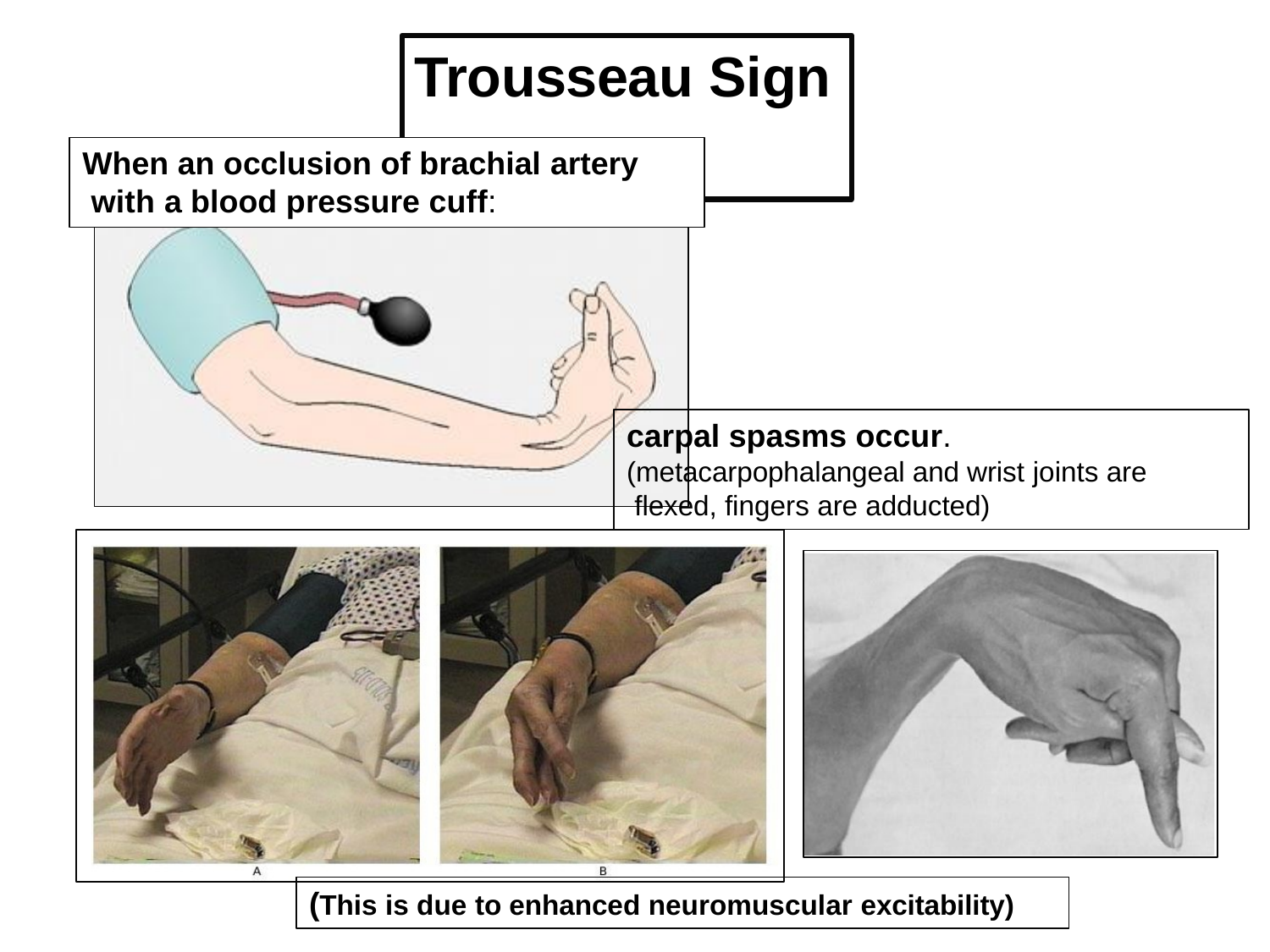

# Trousseau Sign

When an occlusion of brachial artery  with a blood pressure cuff:

carpal spasms occur.  (metacarpophalangeal and wrist joints are  flexed, fingers are adducted)

(This is due to enhanced neuromuscular excitability)